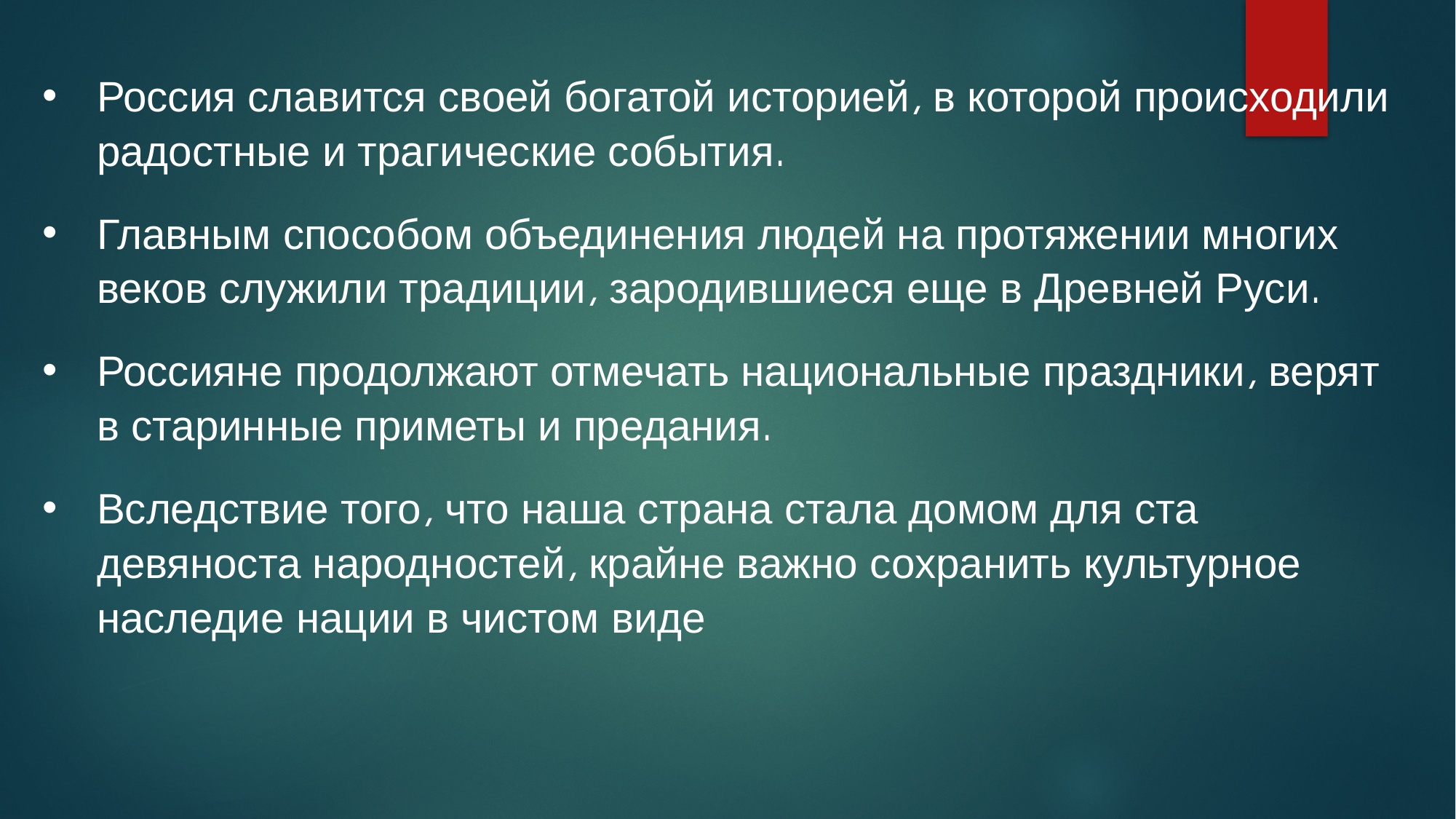

Россия славится своей богатой историей, в которой происходили радостные и трагические события.
Главным способом объединения людей на протяжении многих веков служили традиции, зародившиеся еще в Древней Руси.
Россияне продолжают отмечать национальные праздники, верят в старинные приметы и предания.
Вследствие того, что наша страна стала домом для ста девяноста народностей, крайне важно сохранить культурное наследие нации в чистом виде